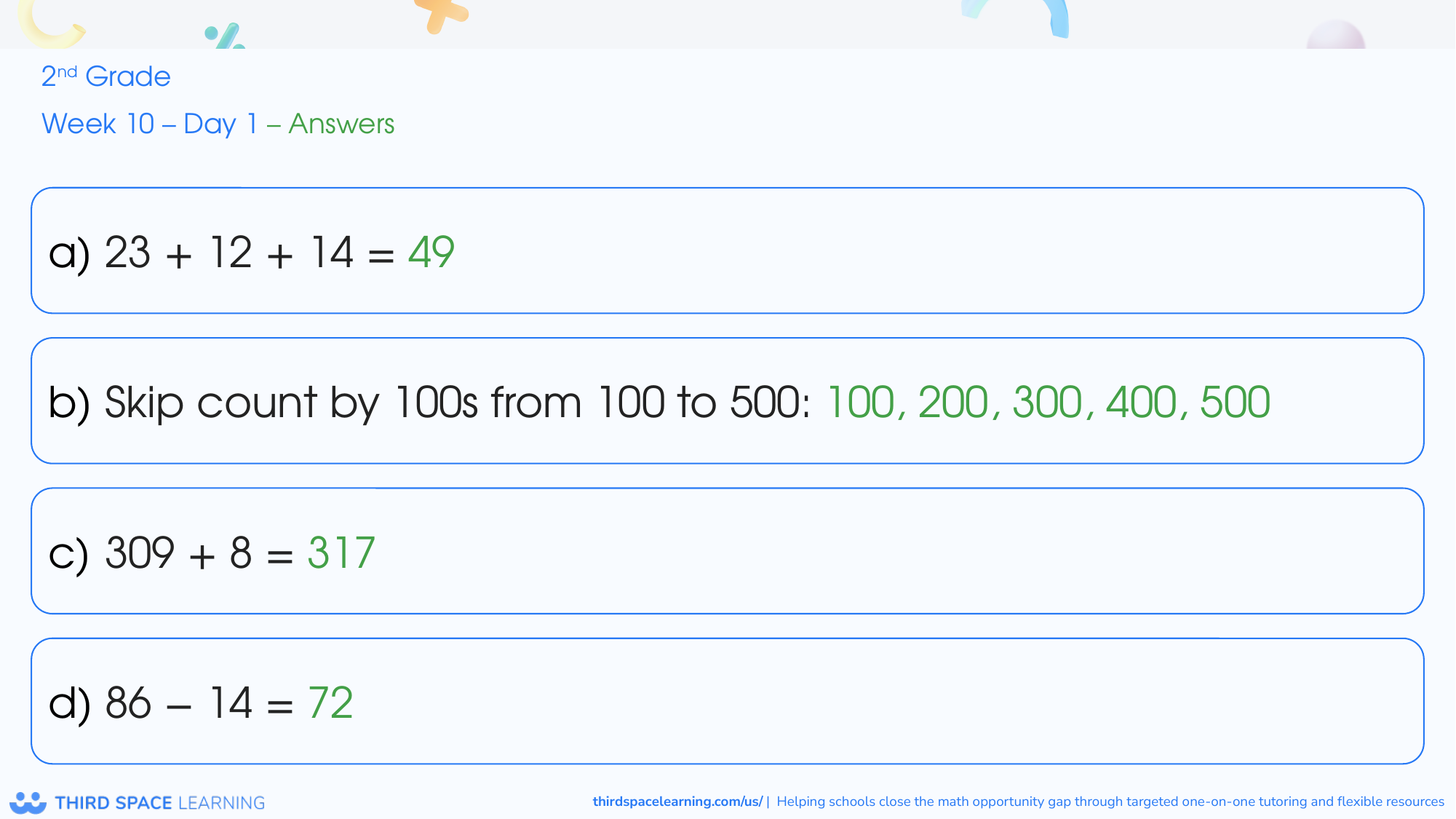

2nd Grade
Week 10 – Day 1 – Answers
23 + 12 + 14 = 49
Skip count by 100s from 100 to 500: 100, 200, 300, 400, 500
309 + 8 = 317
86 − 14 = 72